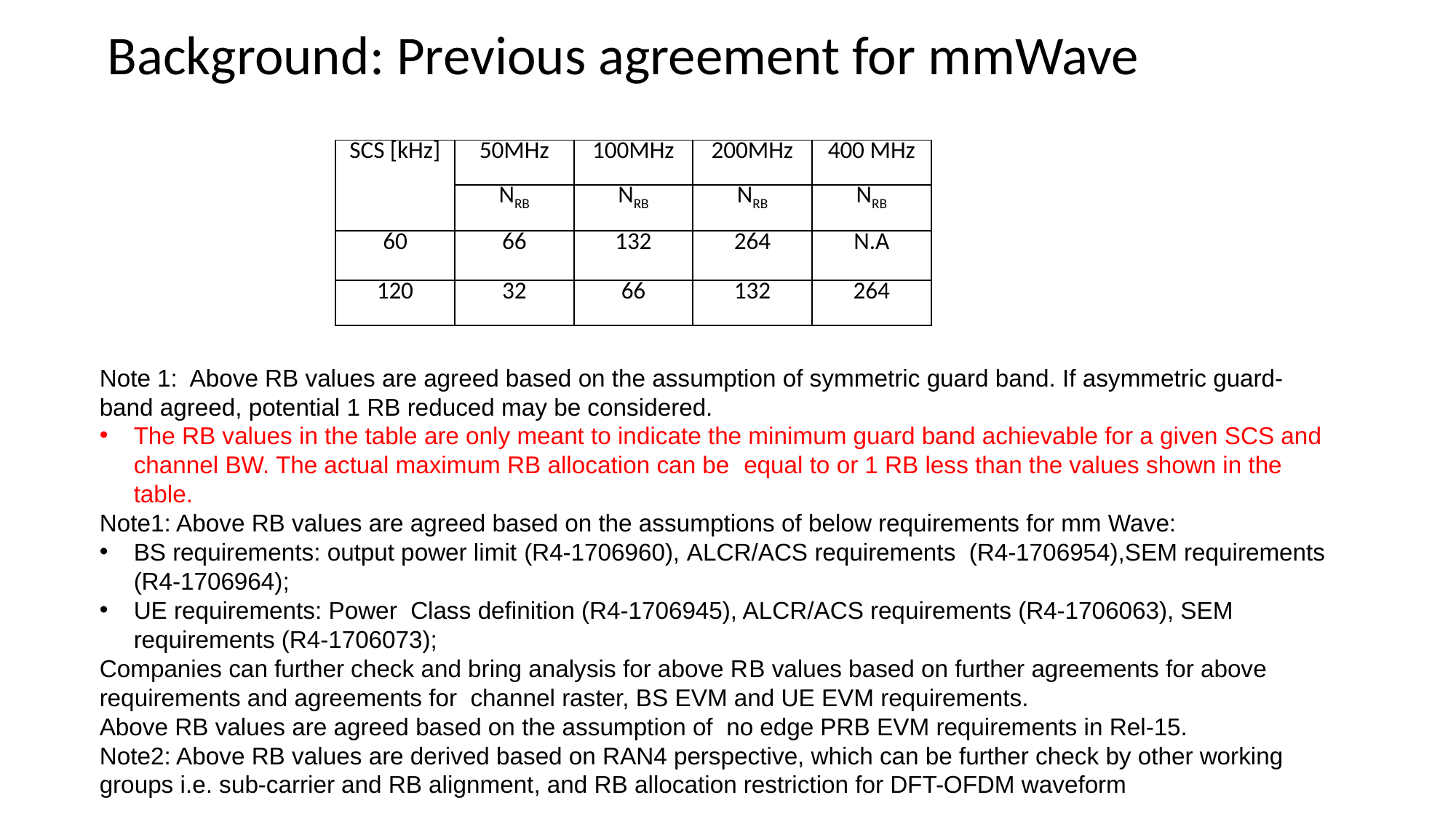

# Background: Previous agreement for mmWave
| SCS [kHz] | 50MHz | 100MHz | 200MHz | 400 MHz |
| --- | --- | --- | --- | --- |
|  | NRB | NRB | NRB | NRB |
| 60 | 66 | 132 | 264 | N.A |
| 120 | 32 | 66 | 132 | 264 |
Note 1:  Above RB values are agreed based on the assumption of symmetric guard band. If asymmetric guard-band agreed, potential 1 RB reduced may be considered.
The RB values in the table are only meant to indicate the minimum guard band achievable for a given SCS and channel BW. The actual maximum RB allocation can be  equal to or 1 RB less than the values shown in the table.
Note1: Above RB values are agreed based on the assumptions of below requirements for mm Wave:
BS requirements: output power limit (R4-1706960), ALCR/ACS requirements  (R4-1706954),SEM requirements (R4-1706964);
UE requirements: Power  Class definition (R4-1706945), ALCR/ACS requirements (R4-1706063), SEM requirements (R4-1706073);
Companies can further check and bring analysis for above RB values based on further agreements for above requirements and agreements for  channel raster, BS EVM and UE EVM requirements.
Above RB values are agreed based on the assumption of  no edge PRB EVM requirements in Rel-15.
Note2: Above RB values are derived based on RAN4 perspective, which can be further check by other working groups i.e. sub-carrier and RB alignment, and RB allocation restriction for DFT-OFDM waveform